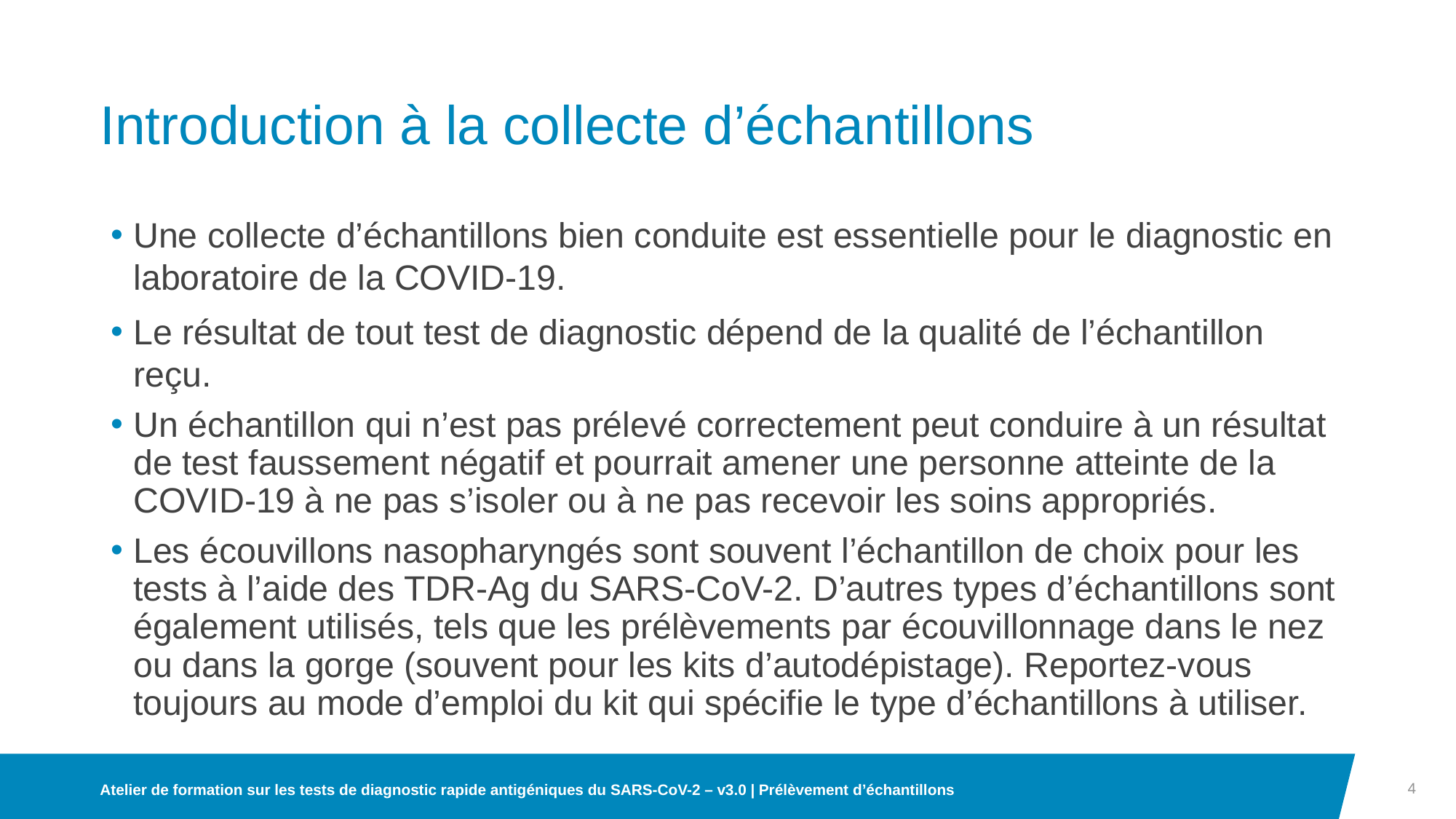

# Introduction à la collecte d’échantillons
Une collecte d’échantillons bien conduite est essentielle pour le diagnostic en laboratoire de la COVID-19.
Le résultat de tout test de diagnostic dépend de la qualité de l’échantillon reçu.
Un échantillon qui n’est pas prélevé correctement peut conduire à un résultat de test faussement négatif et pourrait amener une personne atteinte de la COVID-19 à ne pas s’isoler ou à ne pas recevoir les soins appropriés.
Les écouvillons nasopharyngés sont souvent l’échantillon de choix pour les tests à l’aide des TDR-Ag du SARS-CoV-2. D’autres types d’échantillons sont également utilisés, tels que les prélèvements par écouvillonnage dans le nez ou dans la gorge (souvent pour les kits d’autodépistage). Reportez-vous toujours au mode d’emploi du kit qui spécifie le type d’échantillons à utiliser.

4
Atelier de formation sur les tests de diagnostic rapide antigéniques du SARS-CoV-2 – v3.0 | Prélèvement d’échantillons